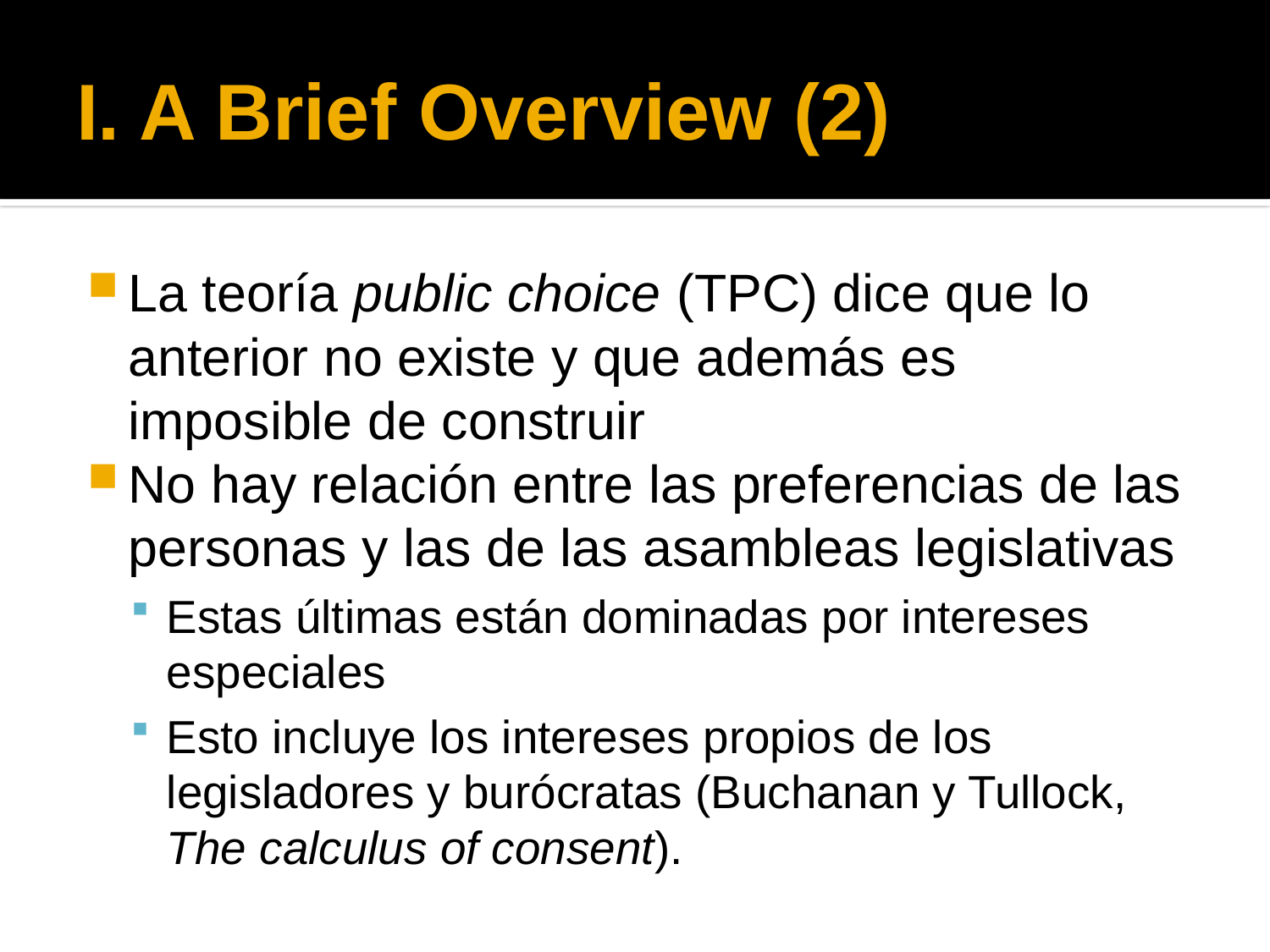

# I. A Brief Overview (2)
La teoría public choice (TPC) dice que lo anterior no existe y que además es imposible de construir
No hay relación entre las preferencias de las personas y las de las asambleas legislativas
Estas últimas están dominadas por intereses especiales
Esto incluye los intereses propios de los legisladores y burócratas (Buchanan y Tullock, The calculus of consent).